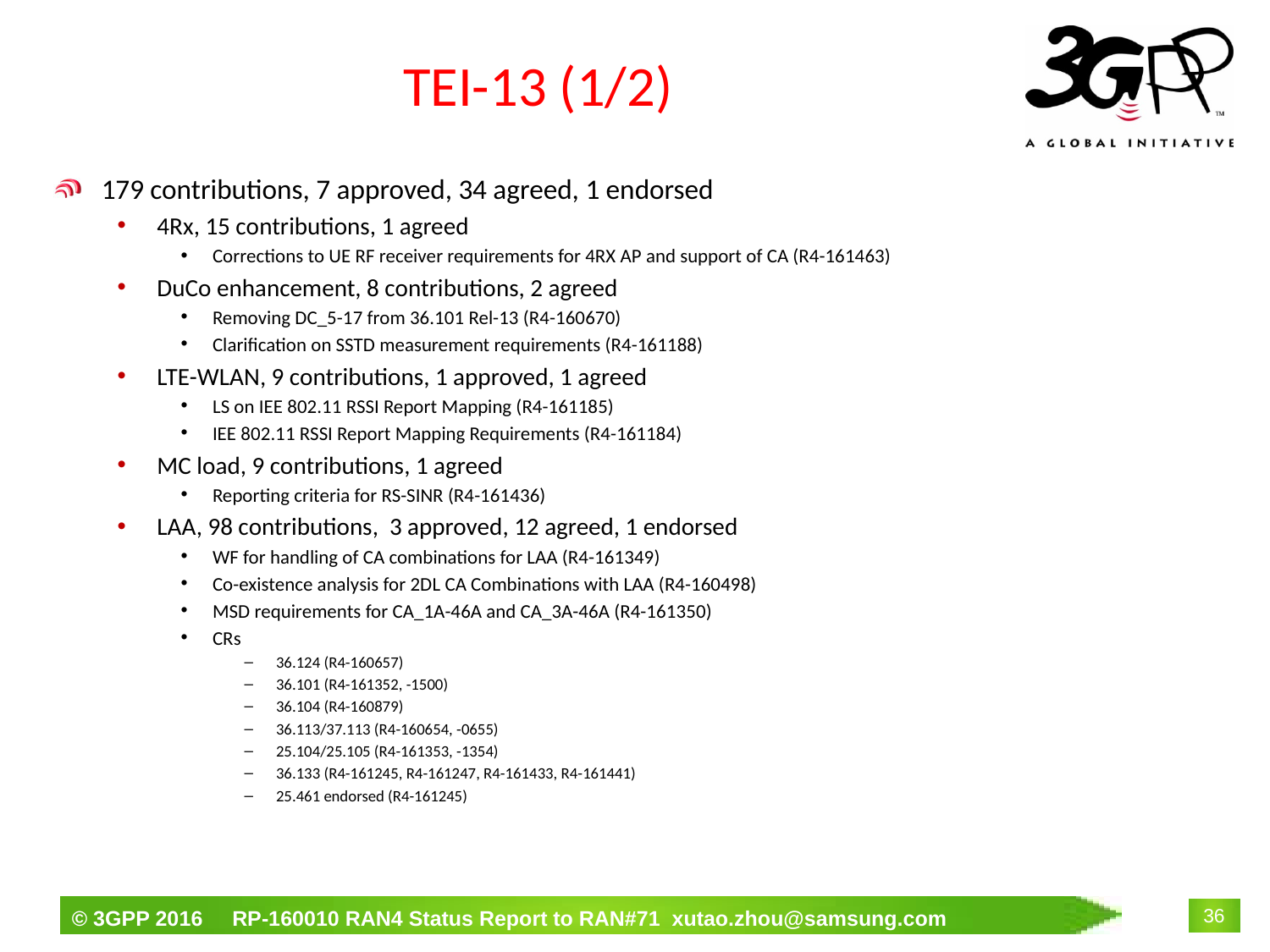

# TEI-13 (1/2)
179 contributions, 7 approved, 34 agreed, 1 endorsed
4Rx, 15 contributions, 1 agreed
Corrections to UE RF receiver requirements for 4RX AP and support of CA (R4-161463)
DuCo enhancement, 8 contributions, 2 agreed
Removing DC_5-17 from 36.101 Rel-13 (R4-160670)
Clarification on SSTD measurement requirements (R4-161188)
LTE-WLAN, 9 contributions, 1 approved, 1 agreed
LS on IEE 802.11 RSSI Report Mapping (R4-161185)
IEE 802.11 RSSI Report Mapping Requirements (R4-161184)
MC load, 9 contributions, 1 agreed
Reporting criteria for RS-SINR (R4-161436)
LAA, 98 contributions,  3 approved, 12 agreed, 1 endorsed
WF for handling of CA combinations for LAA (R4-161349)
Co-existence analysis for 2DL CA Combinations with LAA (R4-160498)
MSD requirements for CA_1A-46A and CA_3A-46A (R4-161350)
CRs
36.124 (R4-160657)
36.101 (R4-161352, -1500)
36.104 (R4-160879)
36.113/37.113 (R4-160654, -0655)
25.104/25.105 (R4-161353, -1354)
36.133 (R4-161245, R4-161247, R4-161433, R4-161441)
25.461 endorsed (R4-161245)